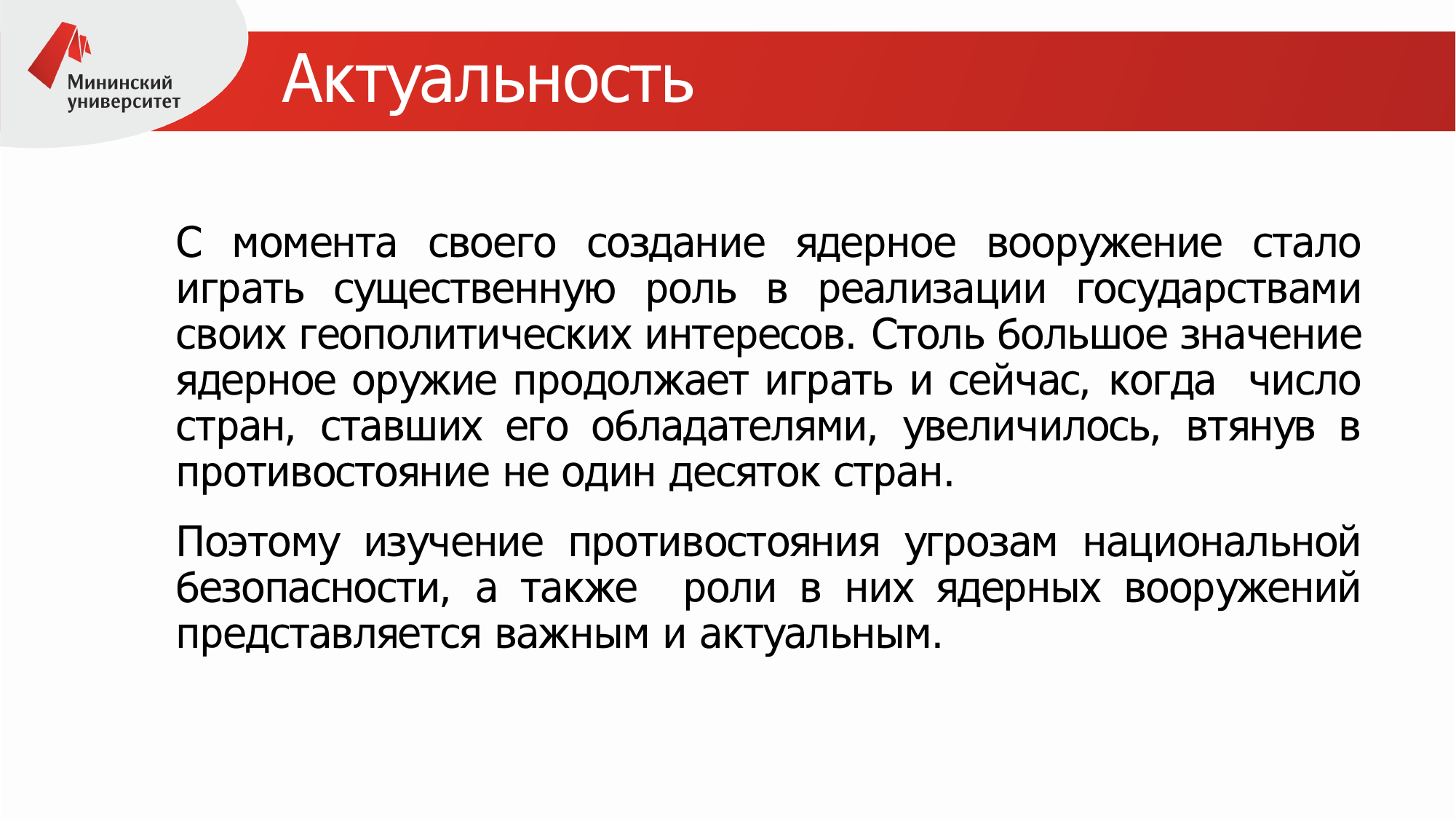

# Актуальность
С момента своего создание ядерное вооружение стало играть существенную роль в реализации государствами своих геополитических интересов. Столь большое значение ядерное оружие продолжает играть и сейчас, когда  число стран, ставших его обладателями, увеличилось, втянув в противостояние не один десяток стран.
Поэтому изучение противостояния угрозам национальной безопасности, а также  роли в них ядерных вооружений представляется важным и актуальным.